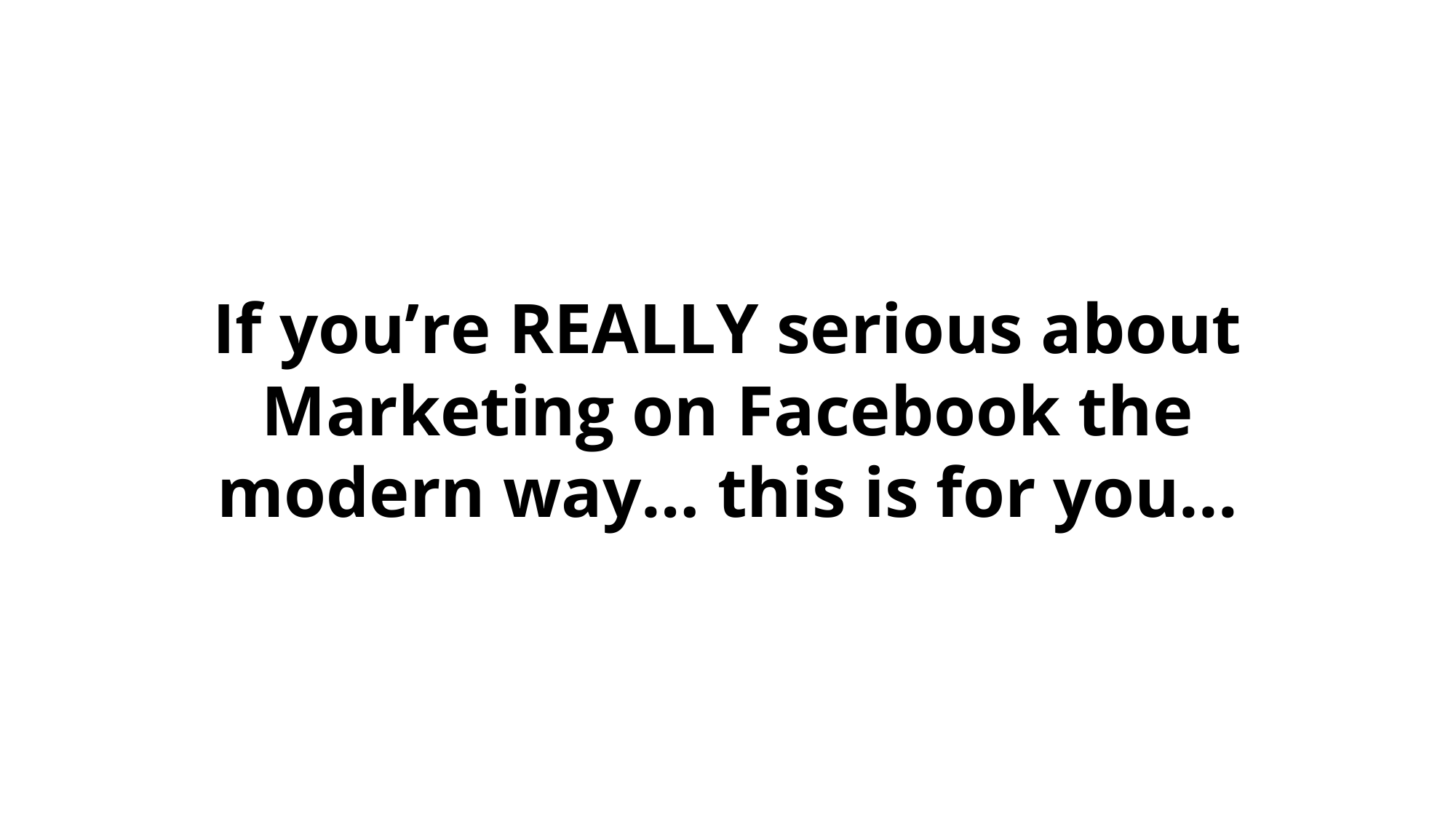

If you’re REALLY serious about Marketing on Facebook the modern way… this is for you...